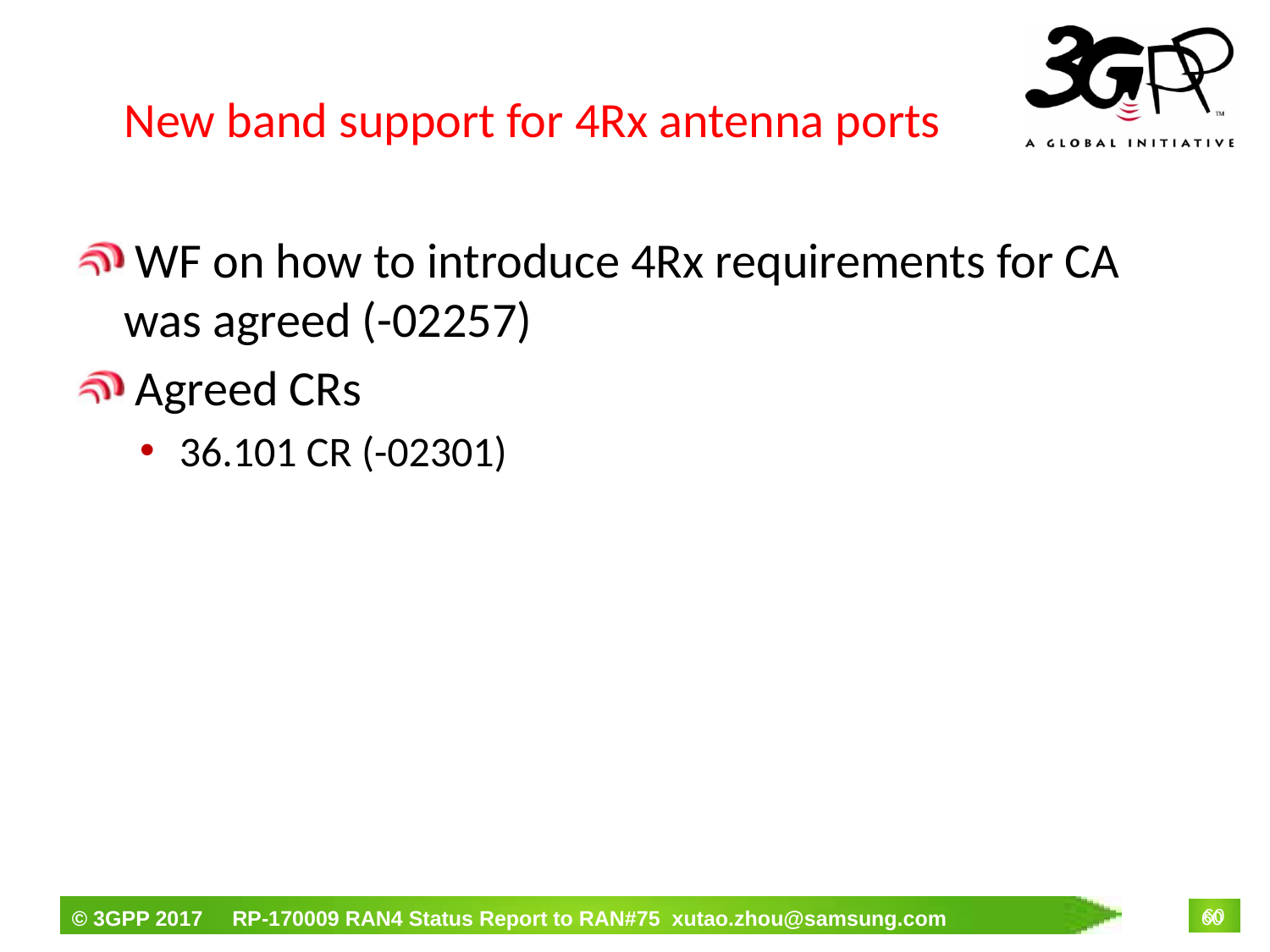

# New band support for 4Rx antenna ports
 WF on how to introduce 4Rx requirements for CA was agreed (-02257)
 Agreed CRs
36.101 CR (-02301)

60